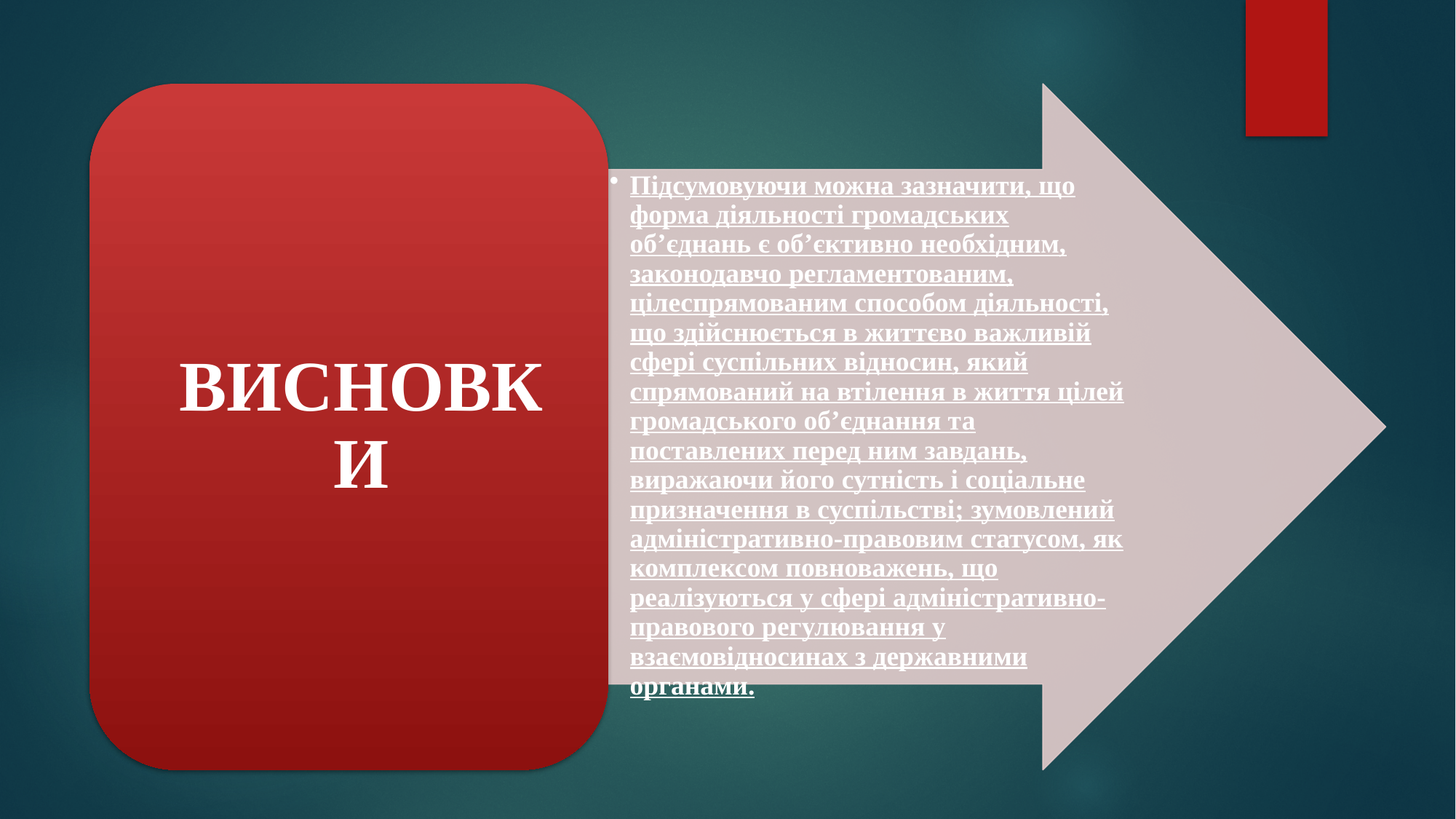

Підсумовуючи можна зазначити, що форма діяльності громадських об’єднань є об’єктивно необхідним, законодавчо регламентованим, цілеспрямованим способом діяльності, що здійснюється в життєво важливій сфері суспільних відносин, який спрямований на втілення в життя цілей громадського об’єднання та поставлених перед ним завдань, виражаючи його сутність і соціальне призначення в суспільстві; зумовлений адміністративно-правовим статусом, як комплексом повноважень, що реалізуються у сфері адміністративно-правового регулювання у взаємовідносинах з державними органами.
ВИСНОВКИ